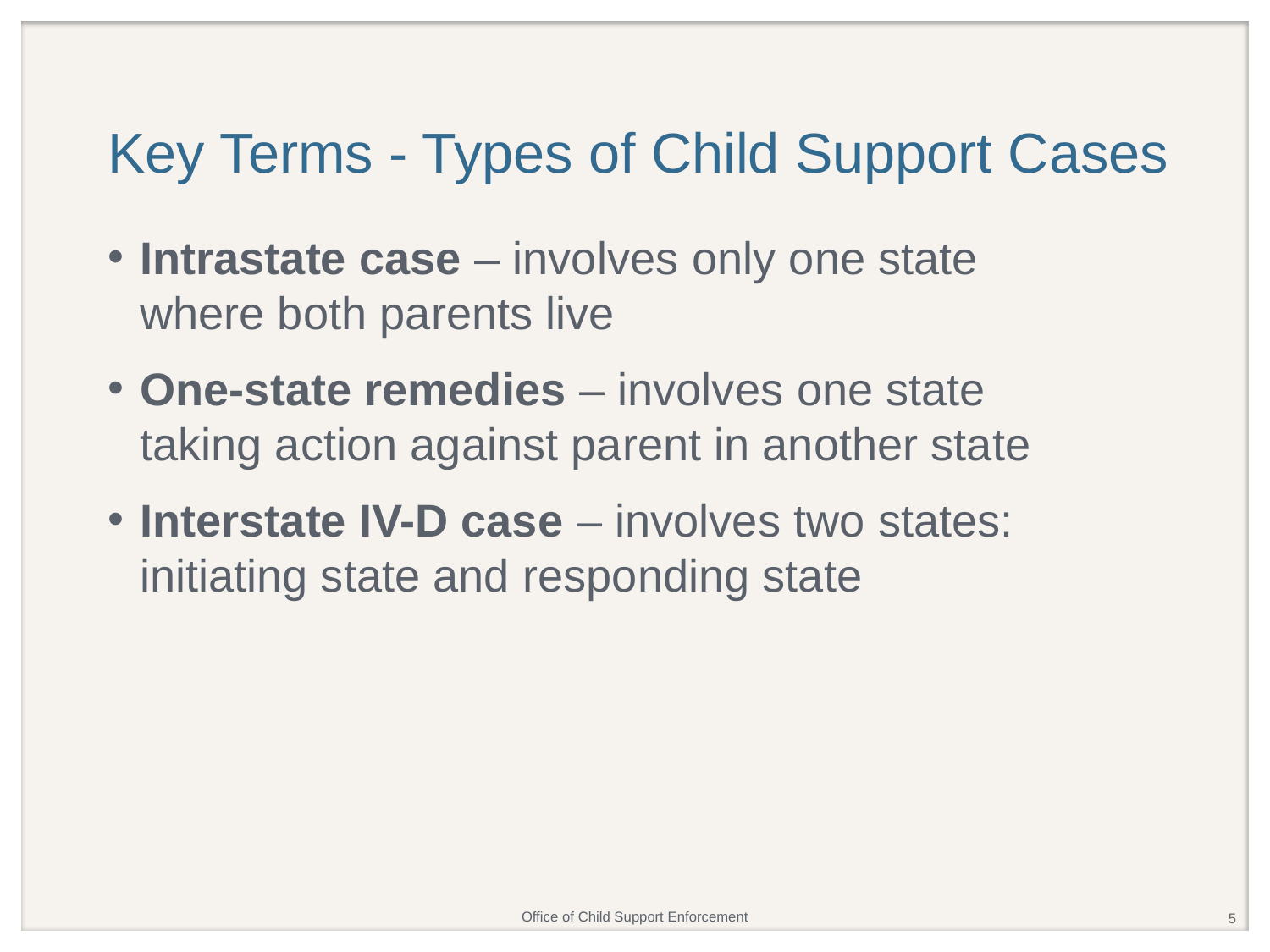

# Key Terms - Types of Child Support Cases
Intrastate case – involves only one state where both parents live
One-state remedies – involves one state taking action against parent in another state
Interstate IV-D case – involves two states: initiating state and responding state
5